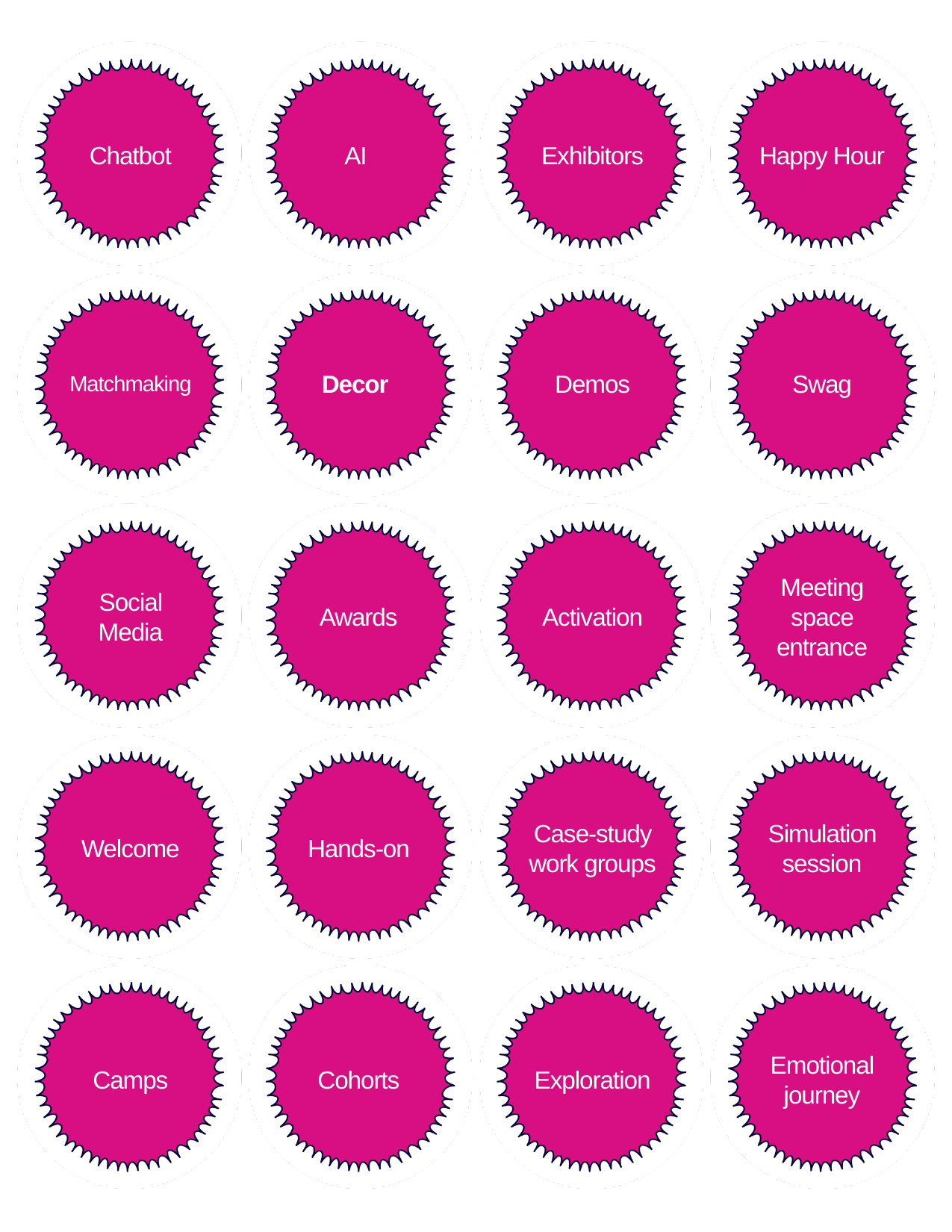

AI
Exhibitors
Happy Hour
# Chatbot
Matchmaking
Decor
Demos
Swag
Social Media
Awards
Activation
Meeting space entrance
Welcome
Hands-on
Case-study work groups
Simulation session
Camps
Cohorts
Exploration
Emotional journey